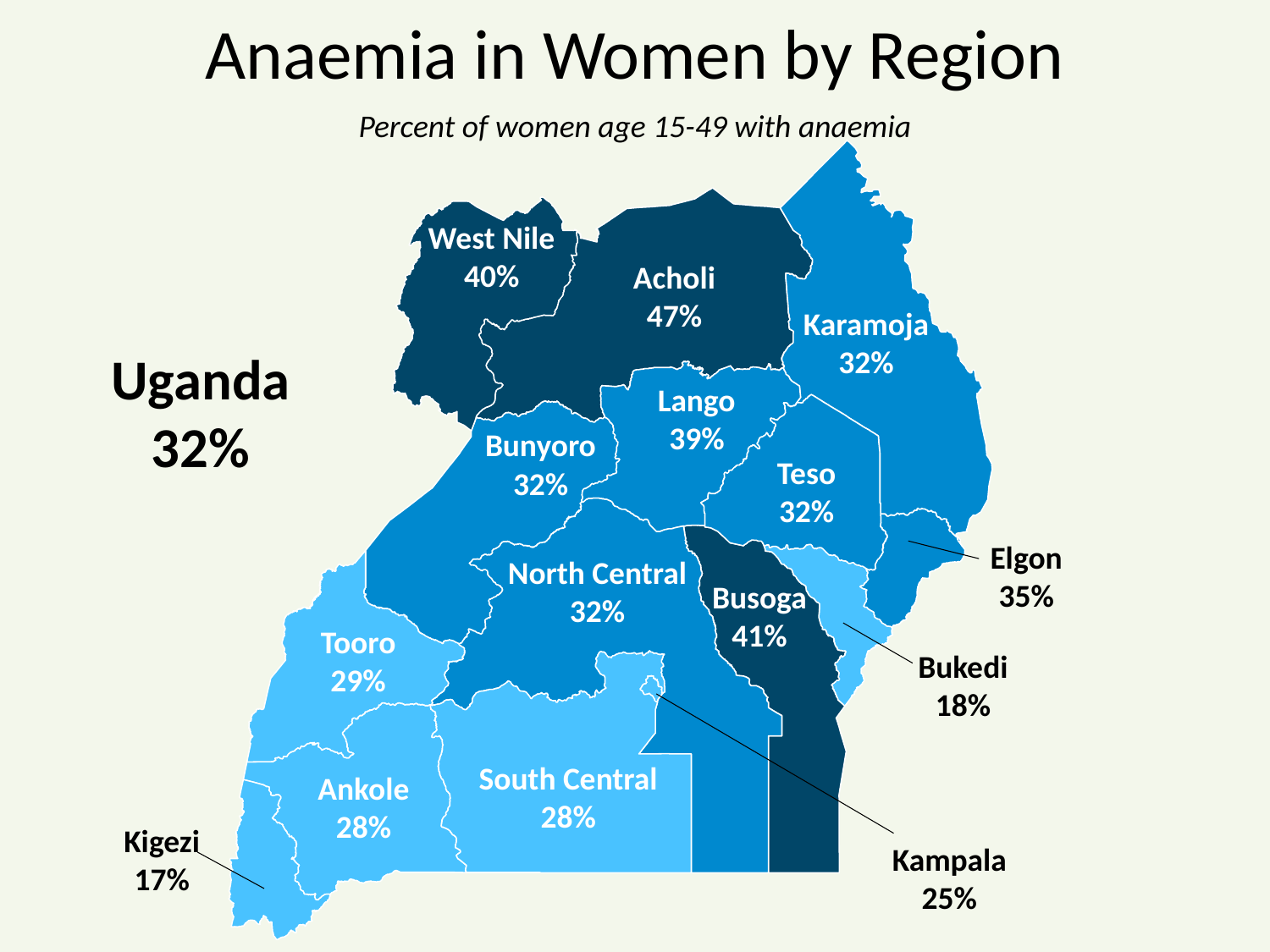

# Anaemia in Women by Region
Percent of women age 15-49 with anaemia

West Nile
40%
Acholi
47%
Karamoja
32%
Uganda
32%

Lango
39%

Bunyoro
32%
Teso
32%

Elgon
35%

North Central
32%

Busoga
41%
Tooro
29%
Bukedi
18%

South Central
28%
Ankole
28%

Kigezi
17%
Kampala
25%